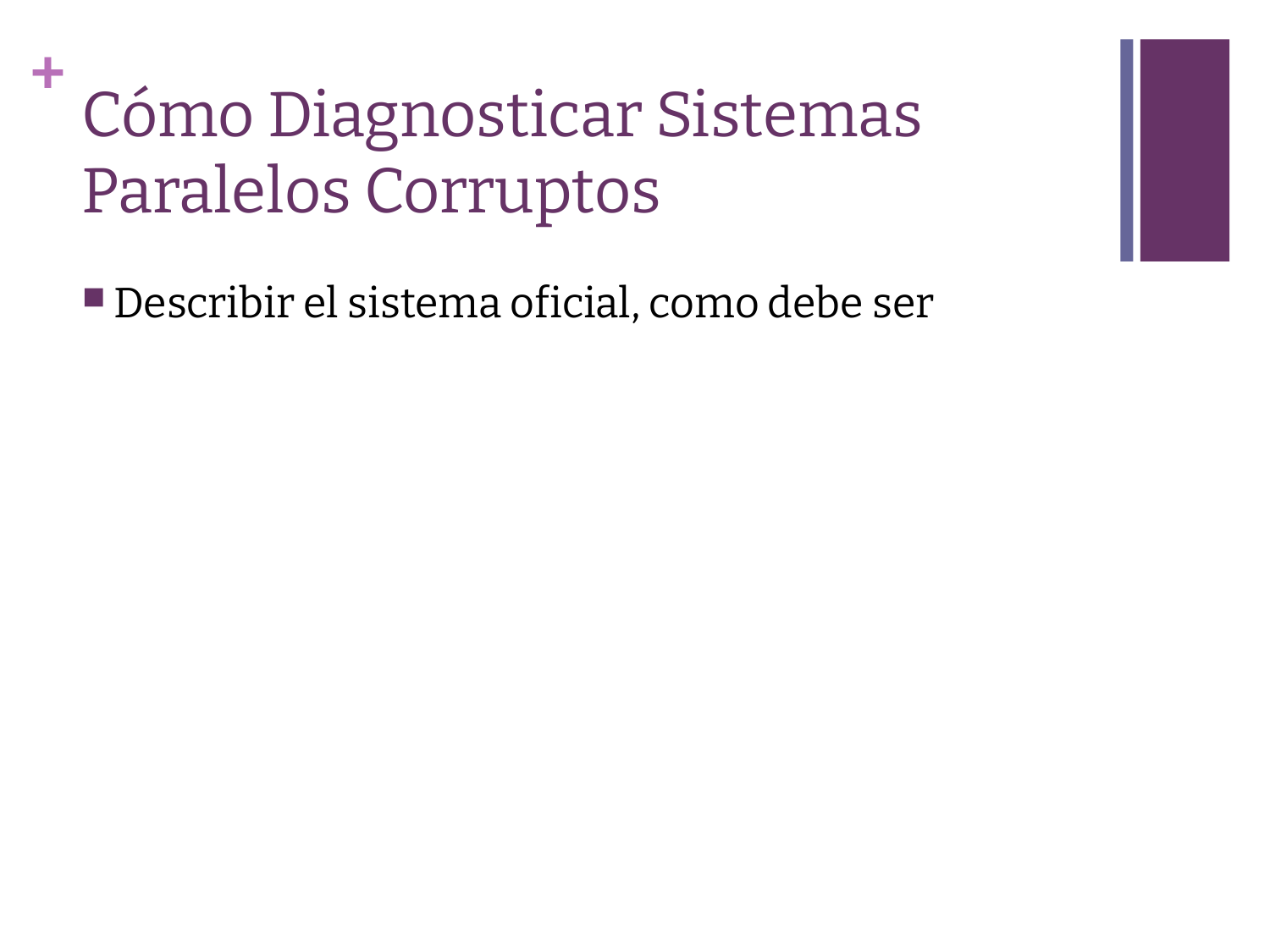

# Cómo Diagnosticar Sistemas Paralelos Corruptos
Describir el sistema oficial, como debe ser